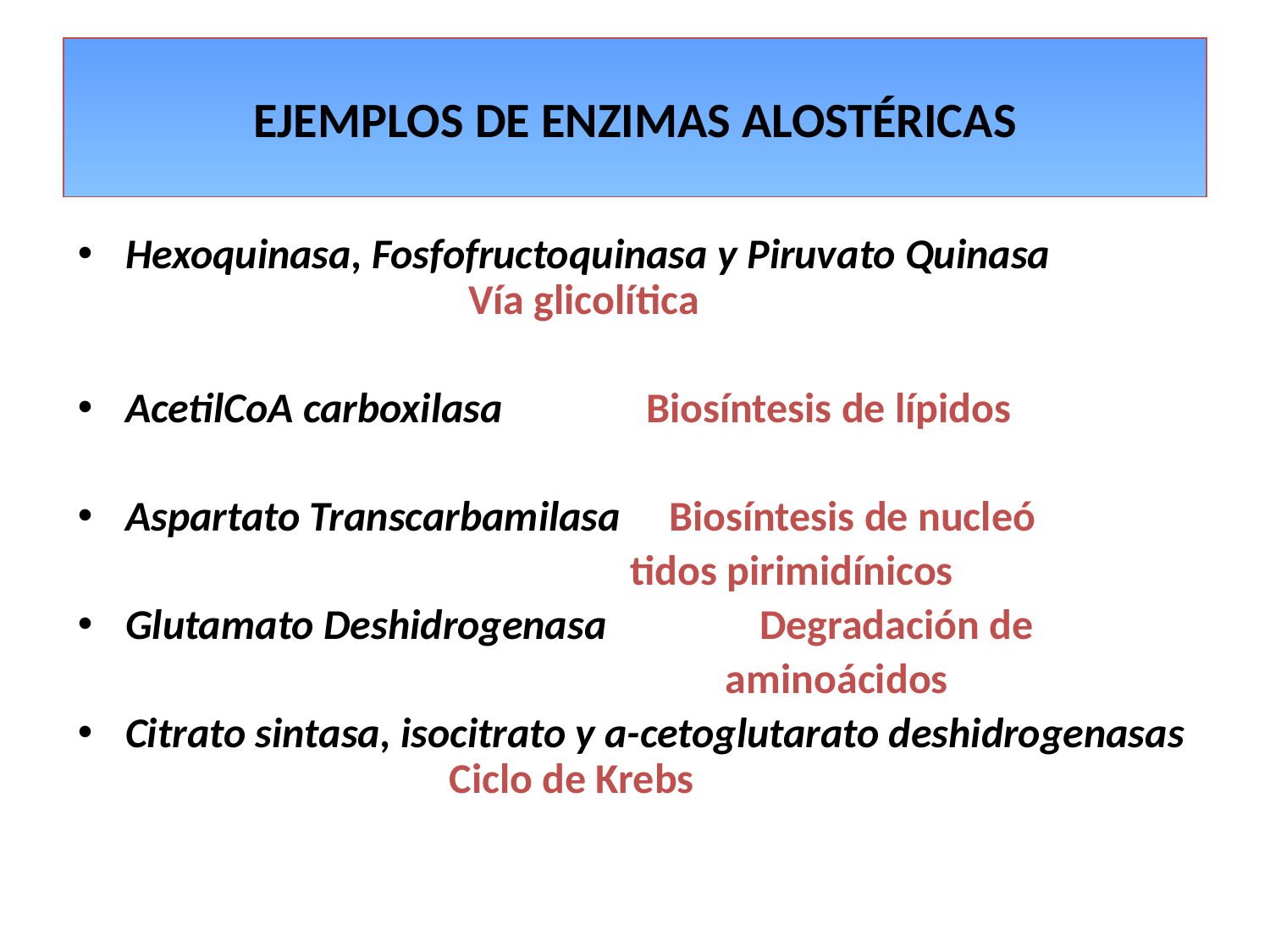

# EJEMPLOS DE ENZIMAS ALOSTÉRICAS
Hexoquinasa, Fosfofructoquinasa y Piruvato Quinasa                                                    Vía glicolítica

AcetilCoA carboxilasa               Biosíntesis de lípidos

Aspartato Transcarbamilasa     Biosíntesis de nucleó
                                                          tidos pirimidínicos
Glutamato Deshidrogenasa                Degradación de
                                                                    aminoácidos
Citrato sintasa, isocitrato y a-cetoglutarato deshidrogenasas                                    Ciclo de Krebs